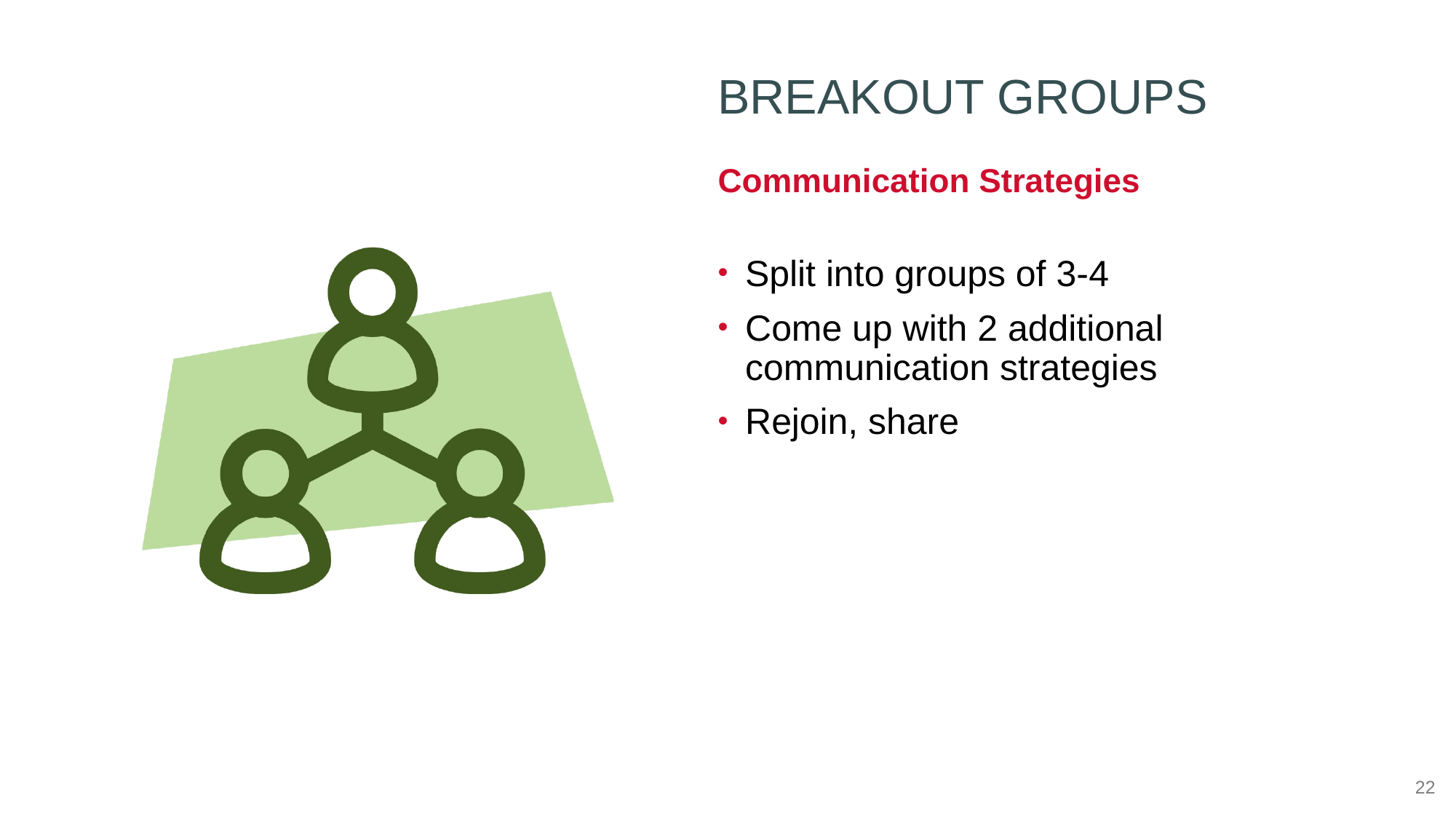

Communication Strategies
Split into groups of 3-4
Come up with 2 additional communication strategies
Rejoin, share
22